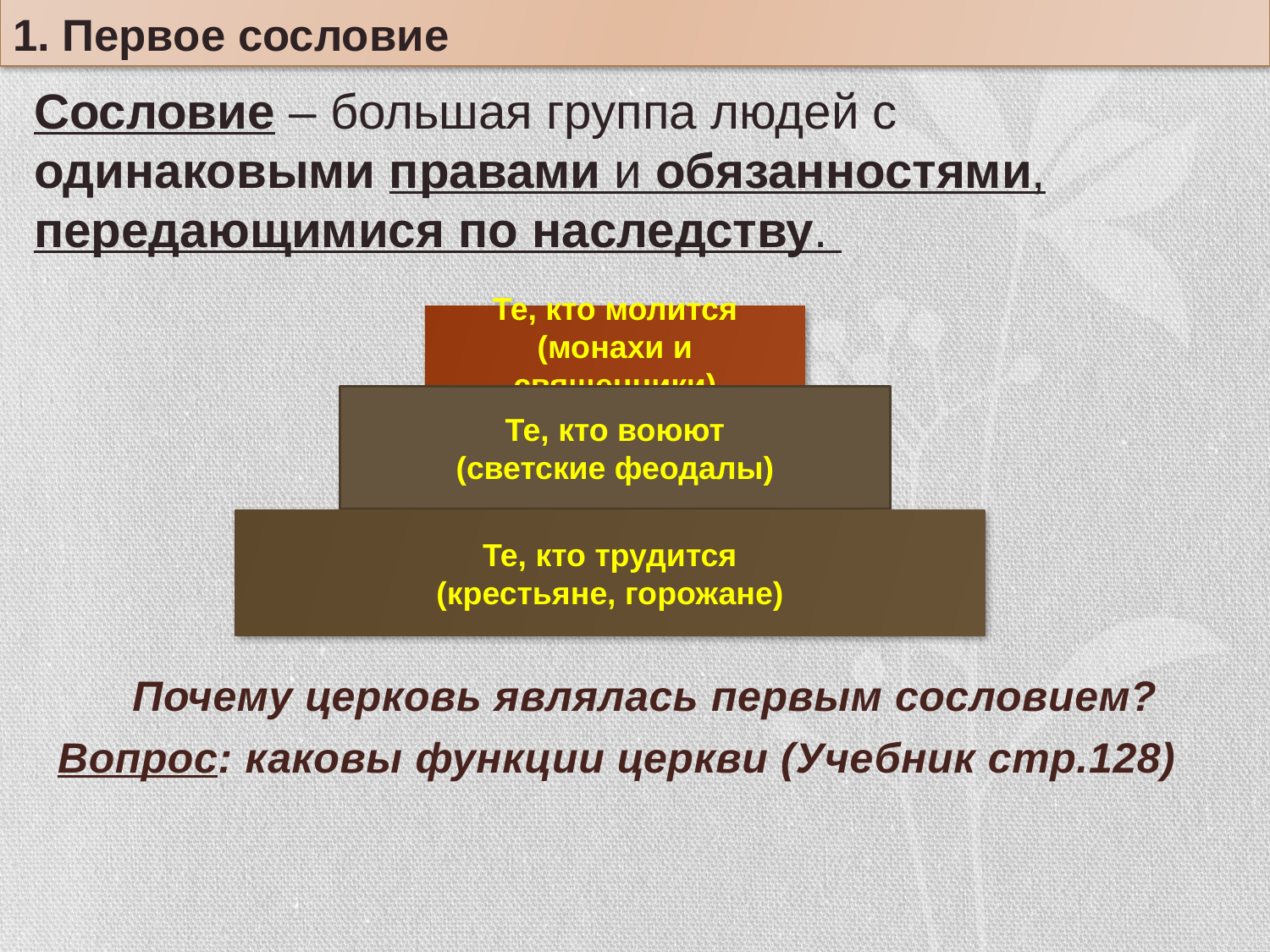

# 1. Первое сословие
Сословие – большая группа людей с одинаковыми правами и обязанностями, передающимися по наследству.

Почему церковь являлась первым сословием?
Вопрос: каковы функции церкви (Учебник стр.128)
Те, кто молится
(монахи и священники)
Те, кто воюют
(светские феодалы)
Те, кто трудится
(крестьяне, горожане)